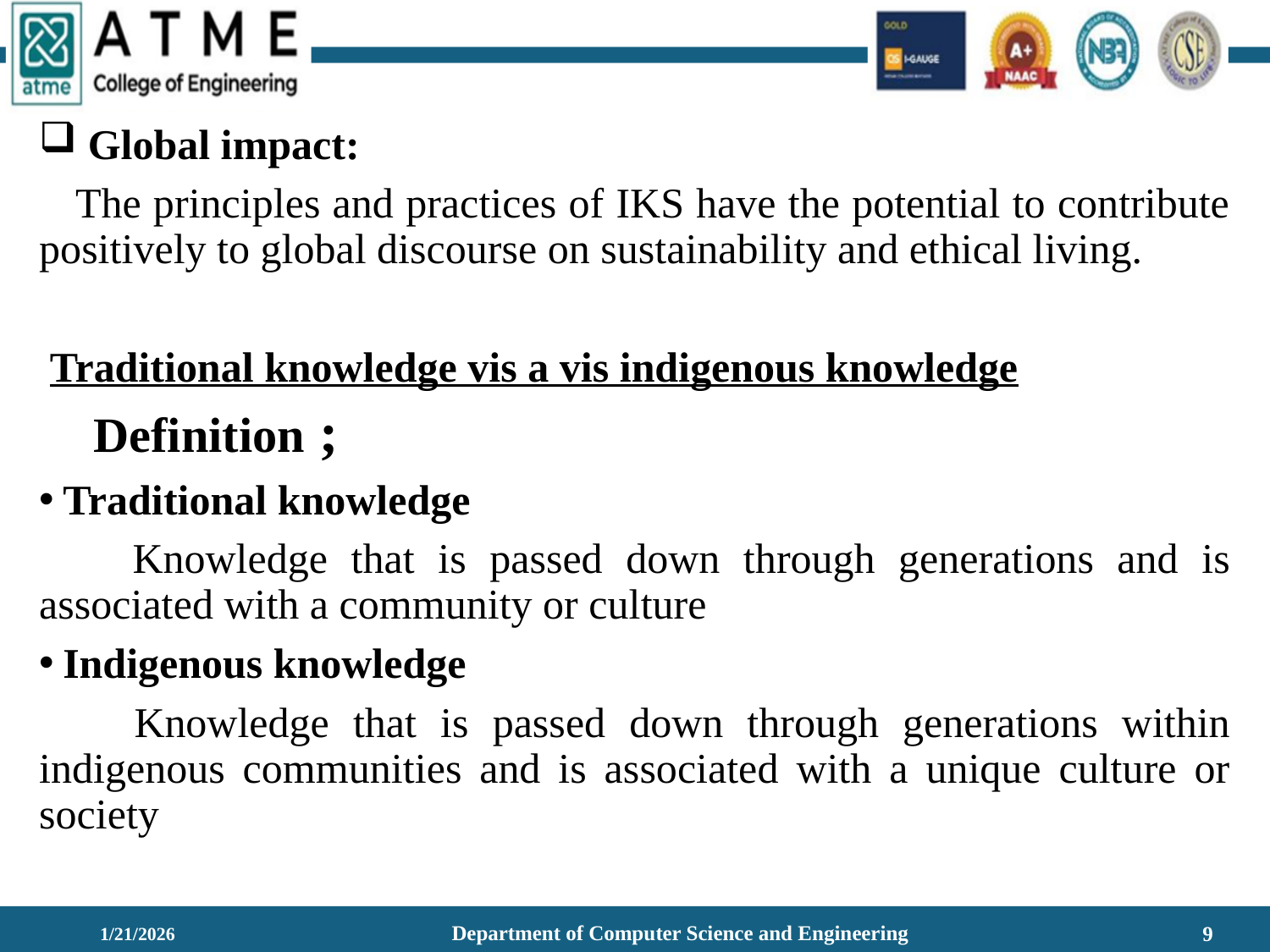

Global impact:
   The principles and practices of IKS have the potential to contribute positively to global discourse on sustainability and ethical living.

 Traditional knowledge vis a vis indigenous knowledge
     Definition ;
Traditional knowledge
    Knowledge that is passed down through generations and is associated with a community or culture
Indigenous knowledge
    Knowledge that is passed down through generations within indigenous communities and is associated with a unique culture or society

Department of Computer Science and Engineering
1/21/2026
9